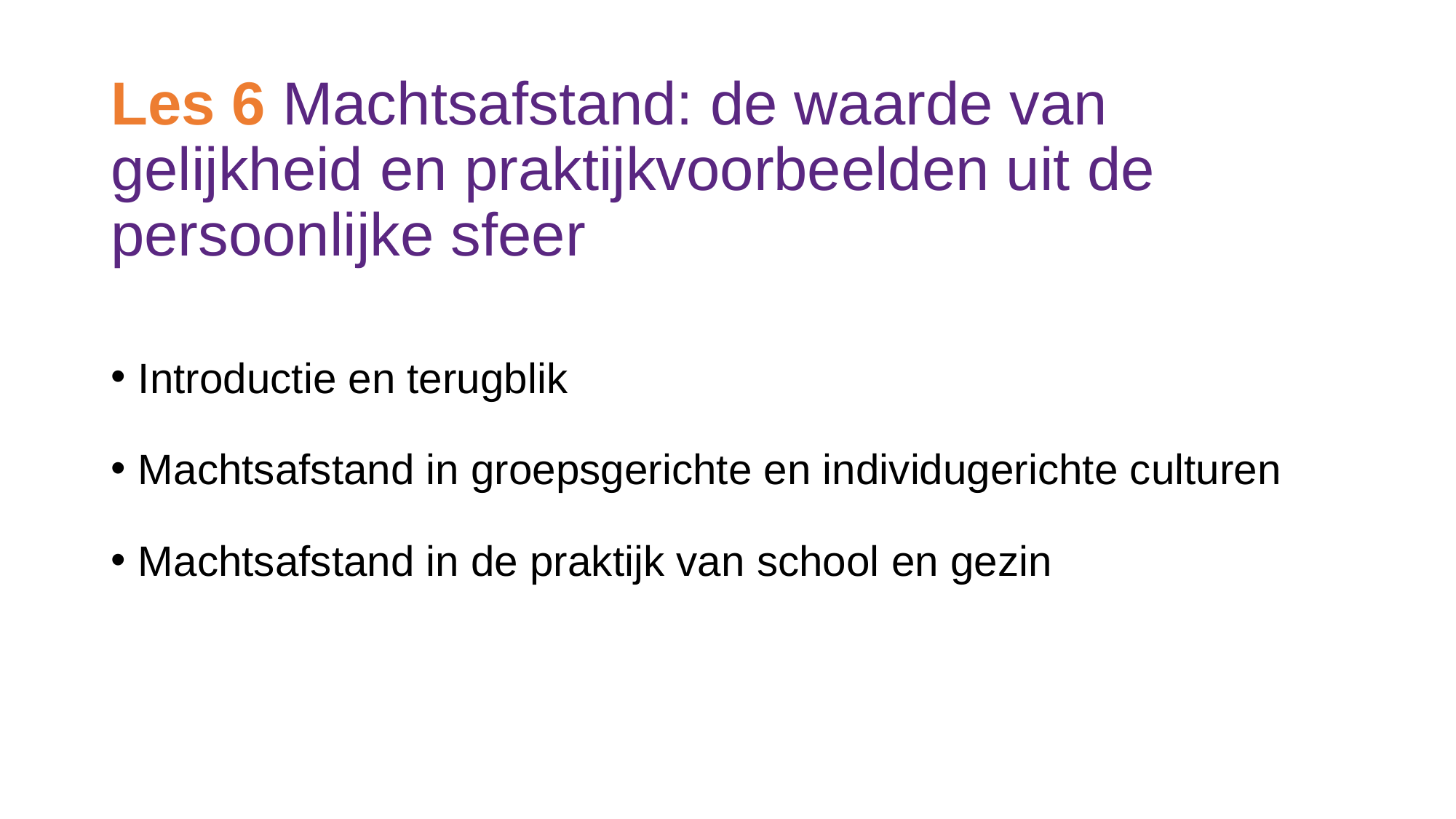

# Les 6 Machtsafstand: de waarde van gelijkheid en praktijkvoorbeelden uit de persoonlijke sfeer
Introductie en terugblik
Machtsafstand in groepsgerichte en individugerichte culturen
Machtsafstand in de praktijk van school en gezin